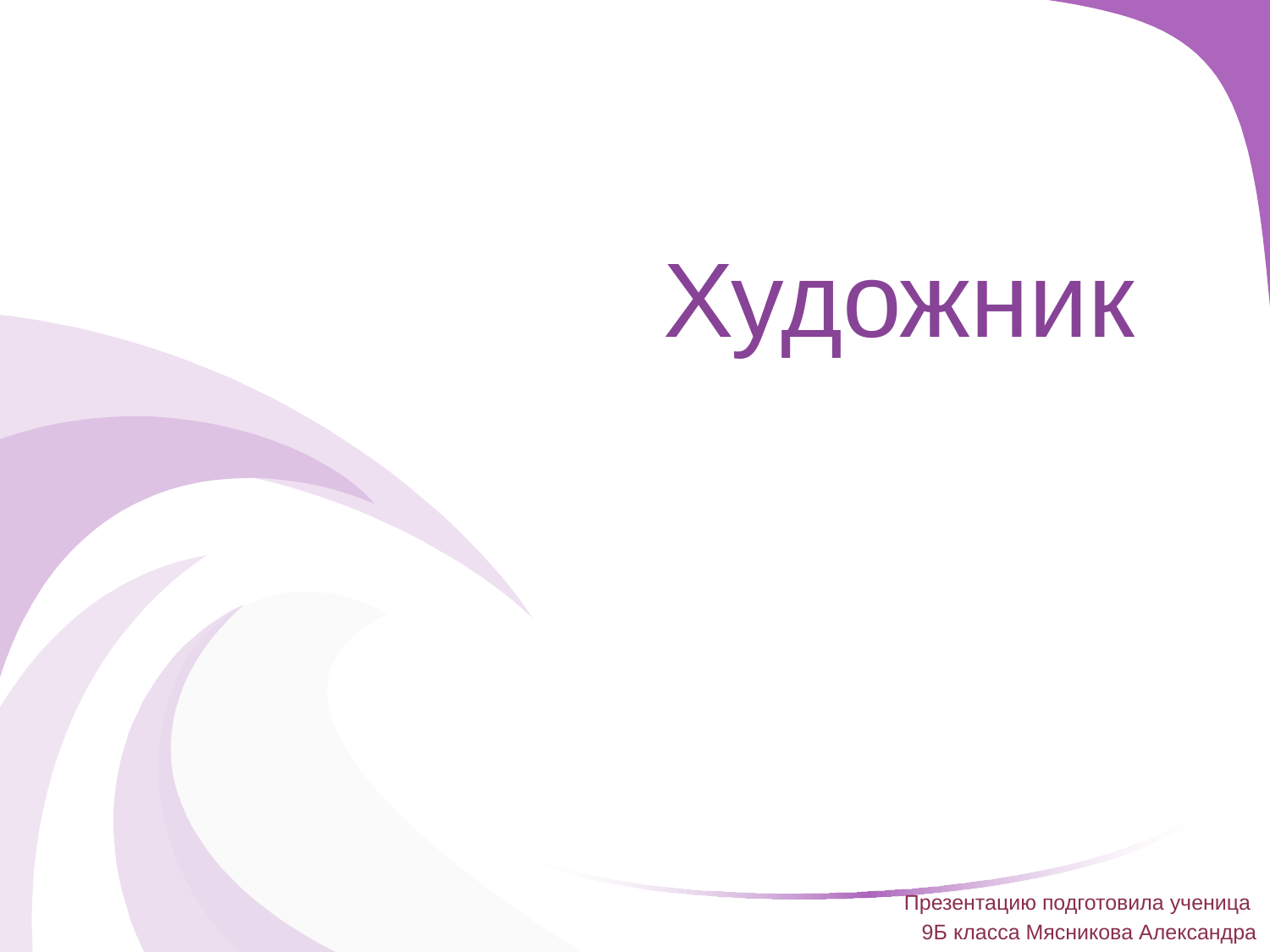

# Художник
Презентацию подготовила ученица
9Б класса Мясникова Александра